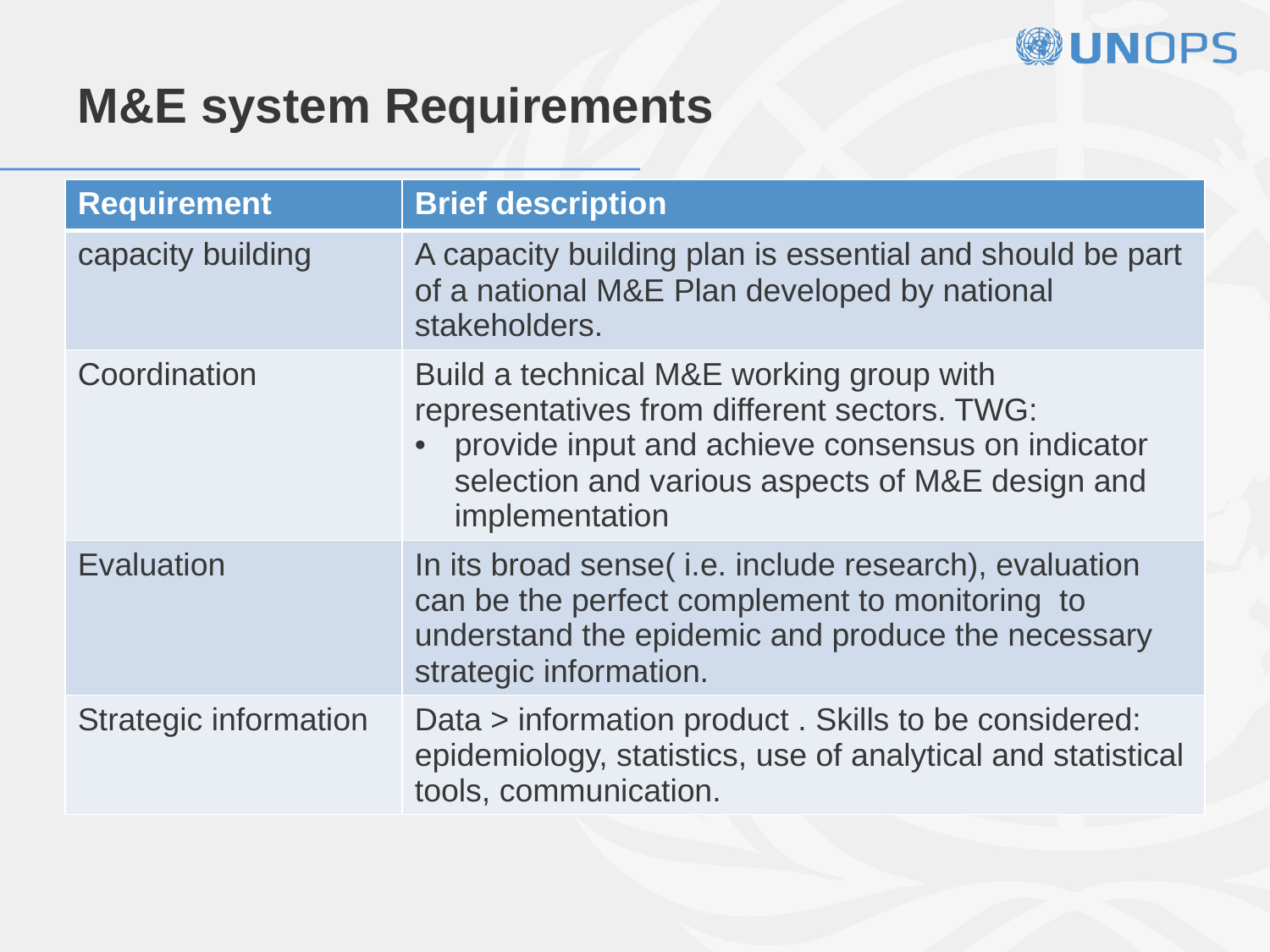

# M&E system Requirements
| Requirement | Brief description |
| --- | --- |
| capacity building | A capacity building plan is essential and should be part of a national M&E Plan developed by national stakeholders. |
| Coordination | Build a technical M&E working group with representatives from different sectors. TWG: provide input and achieve consensus on indicator selection and various aspects of M&E design and implementation |
| Evaluation | In its broad sense( i.e. include research), evaluation can be the perfect complement to monitoring to understand the epidemic and produce the necessary strategic information. |
| Strategic information | Data > information product . Skills to be considered: epidemiology, statistics, use of analytical and statistical tools, communication. |